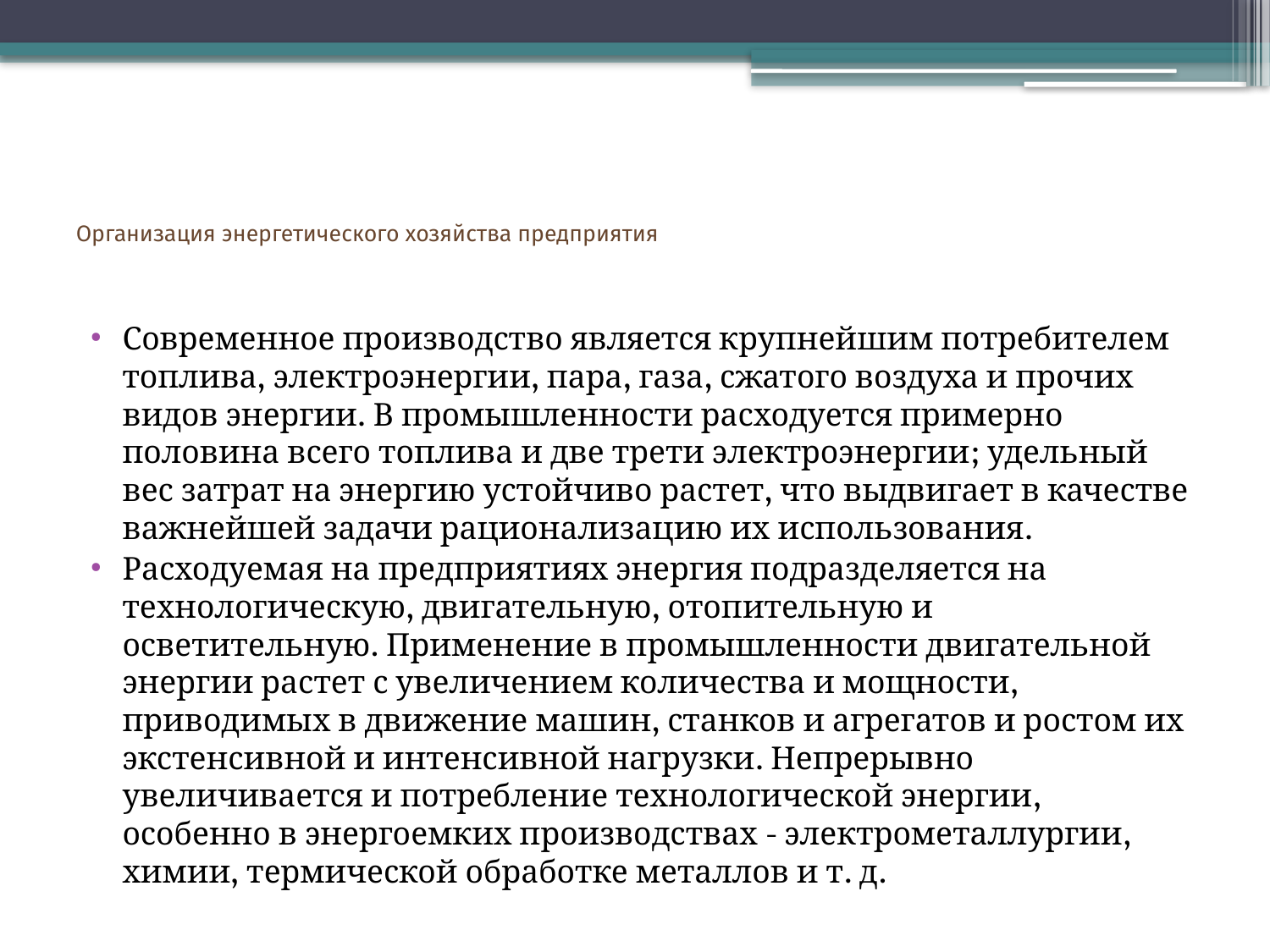

# Организация энергетического хозяйства предприятия
Современное производство является крупнейшим потребителем топлива, электроэнергии, пара, газа, сжатого воздуха и прочих видов энергии. В промышленности расходуется примерно половина всего топлива и две трети электроэнергии; удельный вес затрат на энергию устойчиво растет, что выдвигает в качестве важнейшей задачи рационализацию их использования.
Расходуемая на предприятиях энергия подразделяется на технологическую, двигательную, отопительную и осветительную. Применение в промышленности двигательной энергии растет с увеличением количества и мощности, приводимых в движение машин, станков и агрегатов и ростом их экстенсивной и интенсивной нагрузки. Непрерывно увеличивается и потребление технологической энергии, особенно в энергоемких производствах - электрометаллургии, химии, термической обработке металлов и т. д.